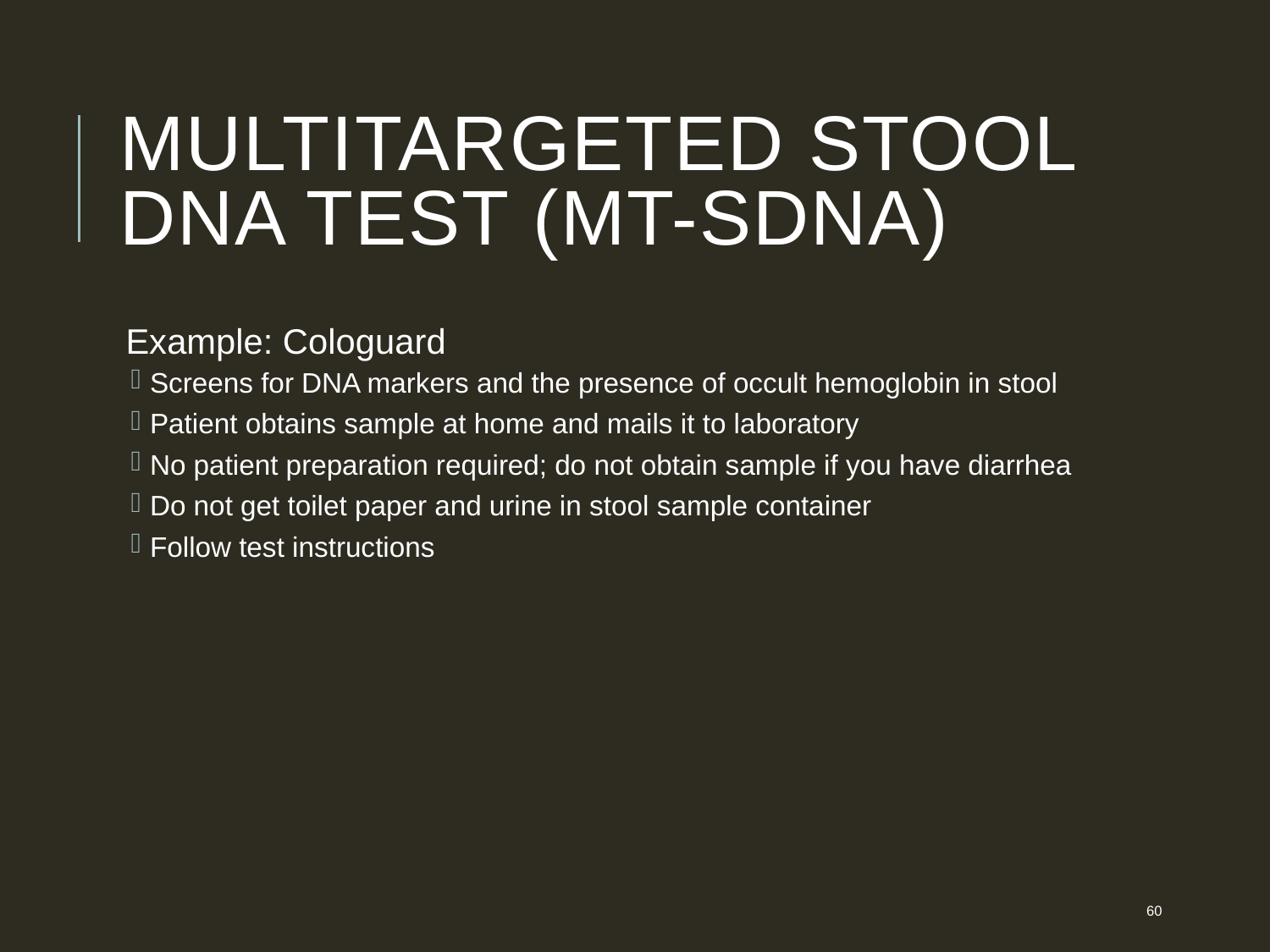

# Multitargeted Stool DNA Test (MT-sDNA)
Example: Cologuard
Screens for DNA markers and the presence of occult hemoglobin in stool
Patient obtains sample at home and mails it to laboratory
No patient preparation required; do not obtain sample if you have diarrhea
Do not get toilet paper and urine in stool sample container
Follow test instructions
 60